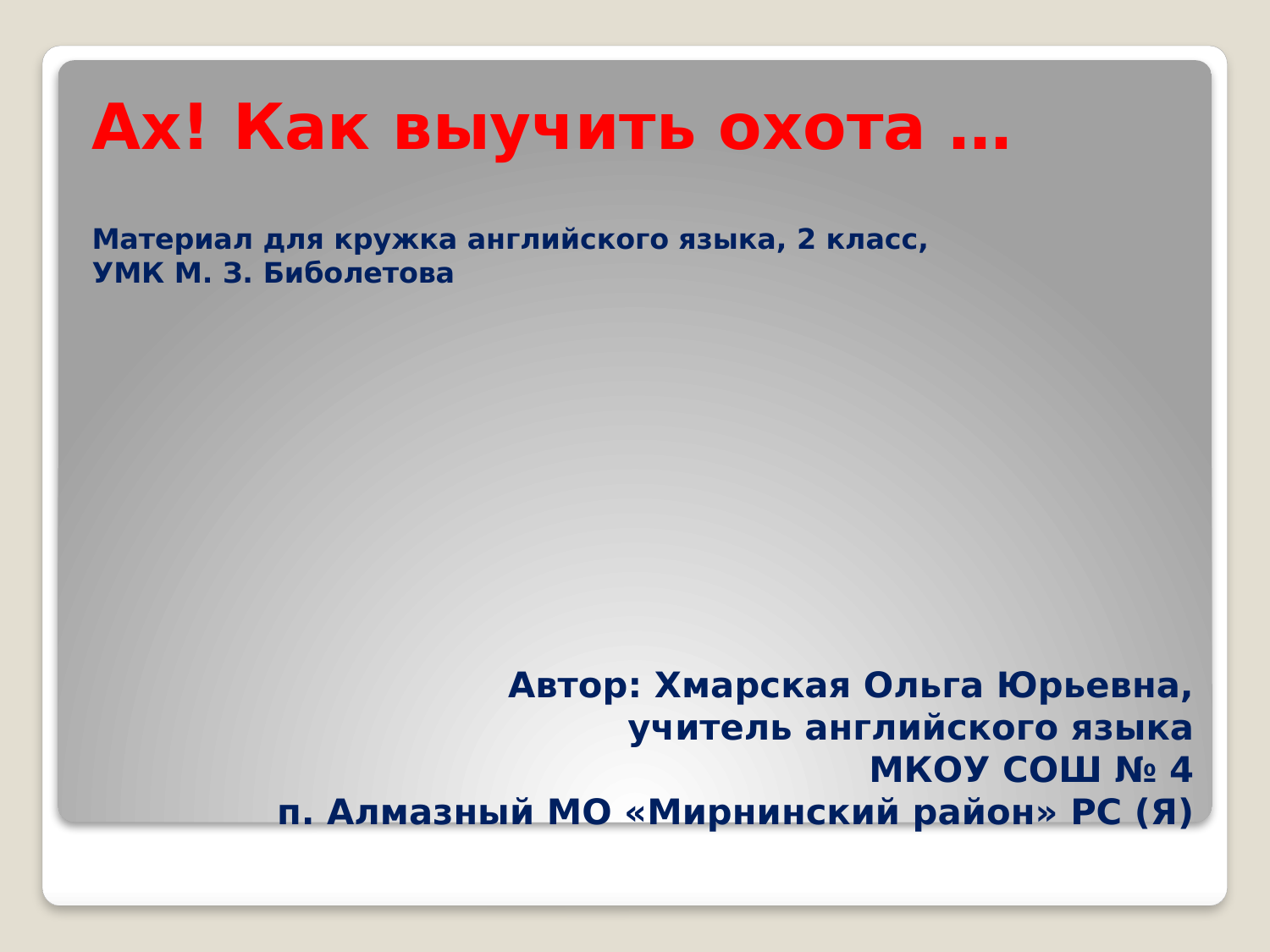

Ах! Как выучить охота …
Материал для кружка английского языка, 2 класс,
УМК М. З. Биболетова
# Автор: Хмарская Ольга Юрьевна, учитель английского языка МКОУ СОШ № 4 п. Алмазный МО «Мирнинский район» РС (Я)